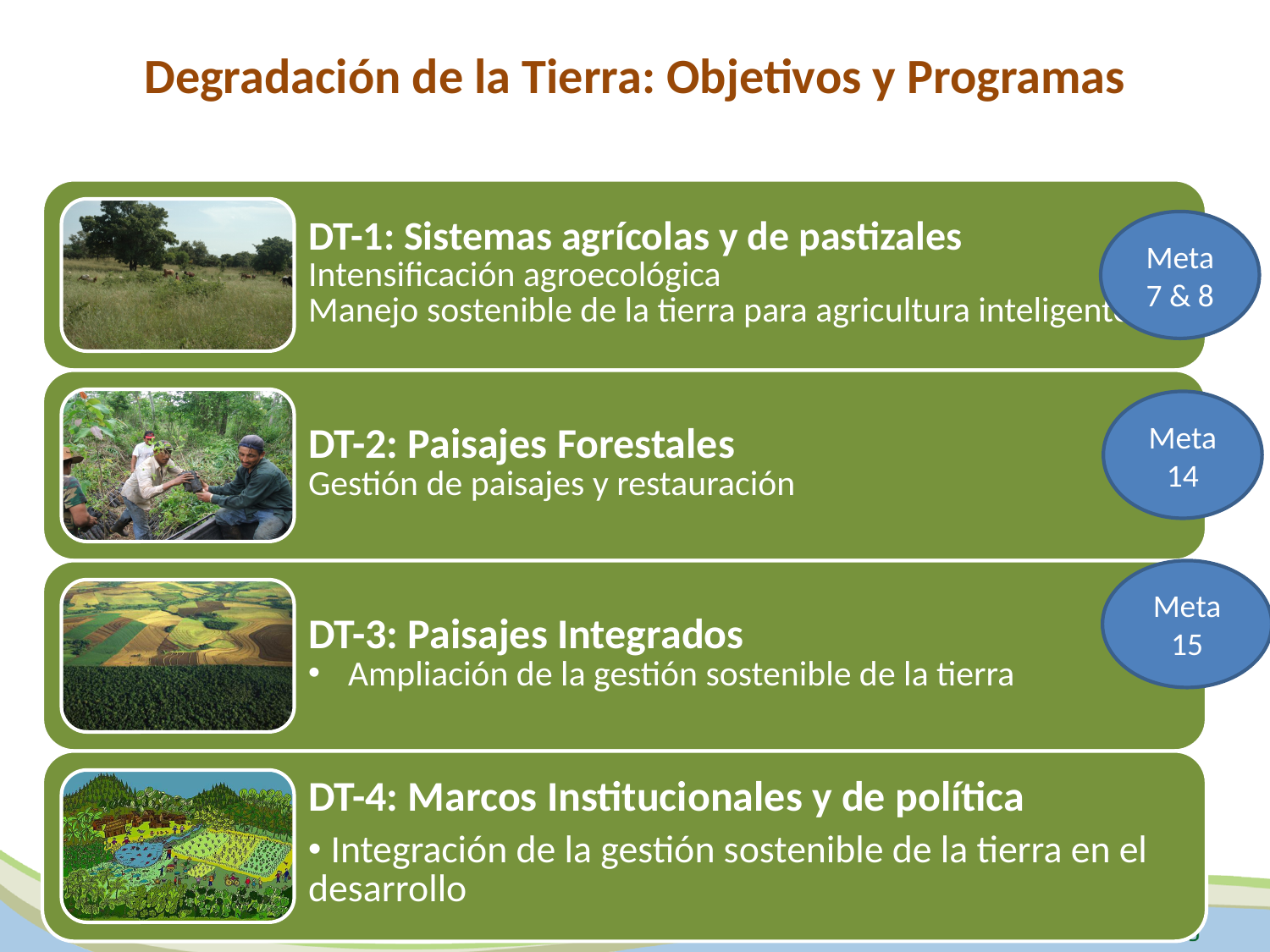

# Degradación de la Tierra: Objetivos y Programas
DT-1: Sistemas agrícolas y de pastizales
Intensificación agroecológica
Manejo sostenible de la tierra para agricultura inteligente
DT-2: Paisajes Forestales
Gestión de paisajes y restauración
DT-3: Paisajes Integrados
DT-4: Marcos Institucionales y de política
Ampliación de la gestión sostenible de la tierra
 Integración de la gestión sostenible de la tierra en el desarrollo
Meta 7 & 8
Meta
14
Meta 15